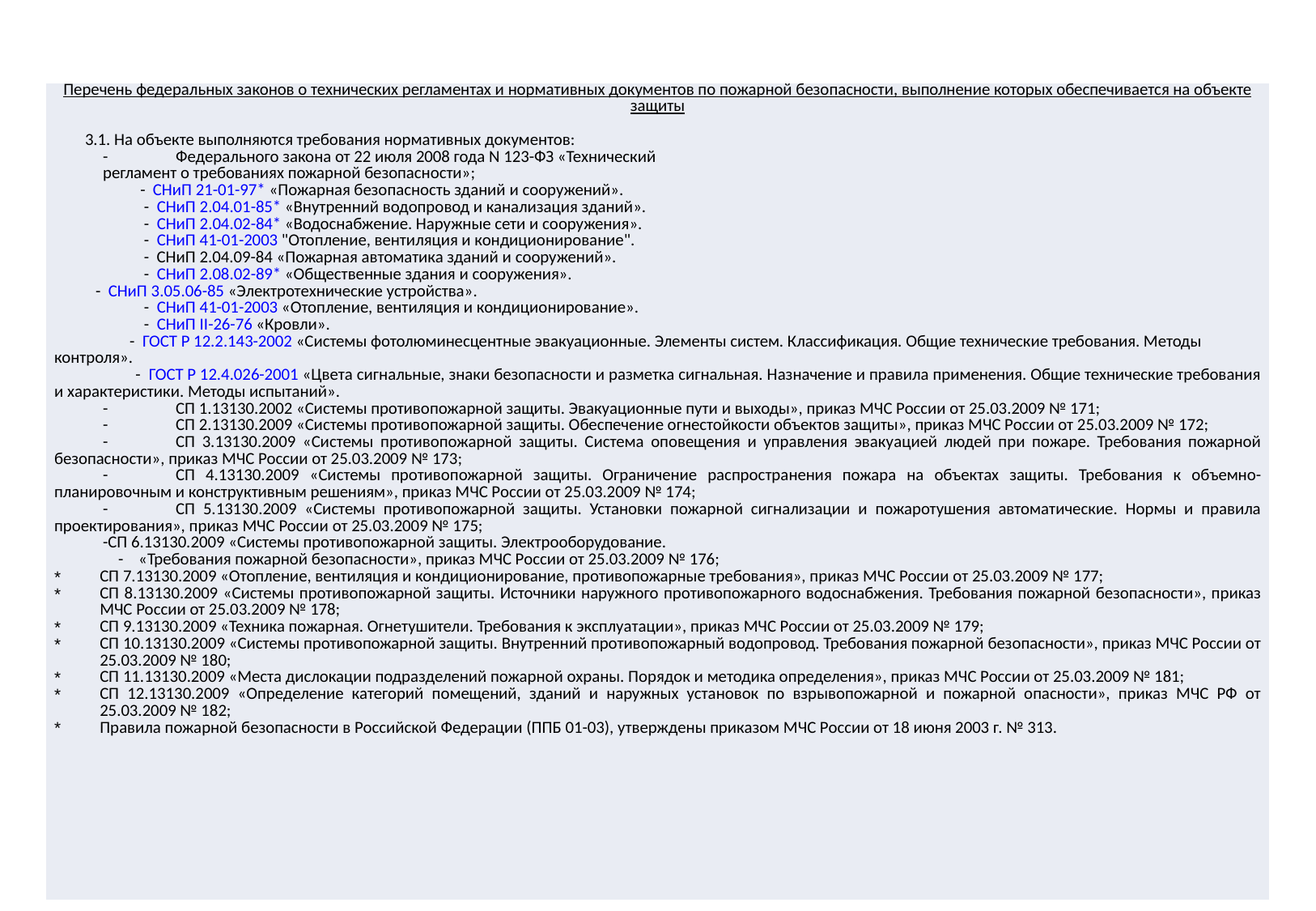

| Перечень федеральных законов о технических регламентах и нормативных документов по пожарной безопасности, выполнение которых обеспечивается на объекте защиты   3.1. На объекте выполняются требования нормативных документов: - Федерального закона от 22 июля 2008 года N 123-ФЗ «Технический регламент о требованиях пожарной безопасности»; - СНиП 21-01-97\* «Пожарная безопасность зданий и сооружений». - СНиП 2.04.01-85\* «Внутренний водопровод и канализация зданий». - СНиП 2.04.02-84\* «Водоснабжение. Наружные сети и сооружения». - СНиП 41-01-2003 "Отопление, вентиляция и кондиционирование". - СНиП 2.04.09-84 «Пожарная автоматика зданий и сооружений». - СНиП 2.08.02-89\* «Общественные здания и сооружения». - СНиП 3.05.06-85 «Электротехнические устройства». - СНиП 41-01-2003 «Отопление, вентиляция и кондиционирование». - СНиП II-26-76 «Кровли». - ГОСТ Р 12.2.143-2002 «Системы фотолюминесцентные эвакуационные. Элементы систем. Классификация. Общие технические требования. Методы контроля». - ГОСТ Р 12.4.026-2001 «Цвета сигнальные, знаки безопасности и разметка сигнальная. Назначение и правила применения. Общие технические требования и характеристики. Методы испытаний». - СП 1.13130.2002 «Системы противопожарной защиты. Эвакуационные пути и вы­ходы», приказ МЧС России от 25.03.2009 № 171; - СП 2.13130.2009 «Системы противопожарной защиты. Обеспечение огнестойко­сти объектов защиты», приказ МЧС России от 25.03.2009 № 172; - СП 3.13130.2009 «Системы противопожарной защиты. Система оповещения и управления эвакуацией людей при пожаре. Требования пожарной безопасности», приказ МЧС России от 25.03.2009 № 173; - СП 4.13130.2009 «Системы противопожарной защиты. Ограничение распростра­нения пожара на объектах защиты. Требования к объемно-планировочным и конструк­тивным решениям», приказ МЧС России от 25.03.2009 № 174; - СП 5.13130.2009 «Системы противопожарной защиты. Установки пожарной сиг­нализации и пожаротушения автоматические. Нормы и правила проектирования», приказ МЧС России от 25.03.2009 № 175; -СП 6.13130.2009 «Системы противопожарной защиты. Электрооборудование. - «Требования пожарной безопасности», приказ МЧС России от 25.03.2009 № 176; СП 7.13130.2009 «Отопление, вентиляция и кондиционирование, противопожар­ные требования», приказ МЧС России от 25.03.2009 № 177; СП 8.13130.2009 «Системы противопожарной защиты. Источники наружного про­тивопожарного водоснабжения. Требования пожарной безопасности», приказ МЧС Рос­сии от 25.03.2009 № 178; СП 9.13130.2009 «Техника пожарная. Огнетушители. Требования к эксплуатации», приказ МЧС России от 25.03.2009 № 179; СП 10.13130.2009 «Системы противопожарной защиты. Внутренний противопо­жарный водопровод. Требования пожарной безопасности», приказ МЧС России от 25.03.2009 № 180; СП 11.13130.2009 «Места дислокации подразделений пожарной охраны. Порядок и методика определения», приказ МЧС России от 25.03.2009 № 181; СП 12.13130.2009 «Определение категорий помещений, зданий и наружных уста­новок по взрывопожарной и пожарной опасности», приказ МЧС РФ от 25.03.2009 № 182; Правила пожарной безопасности в Российской Федерации (ППБ 01-03), утвержде­ны приказом МЧС России от 18 июня 2003 г. № 313. |
| --- |